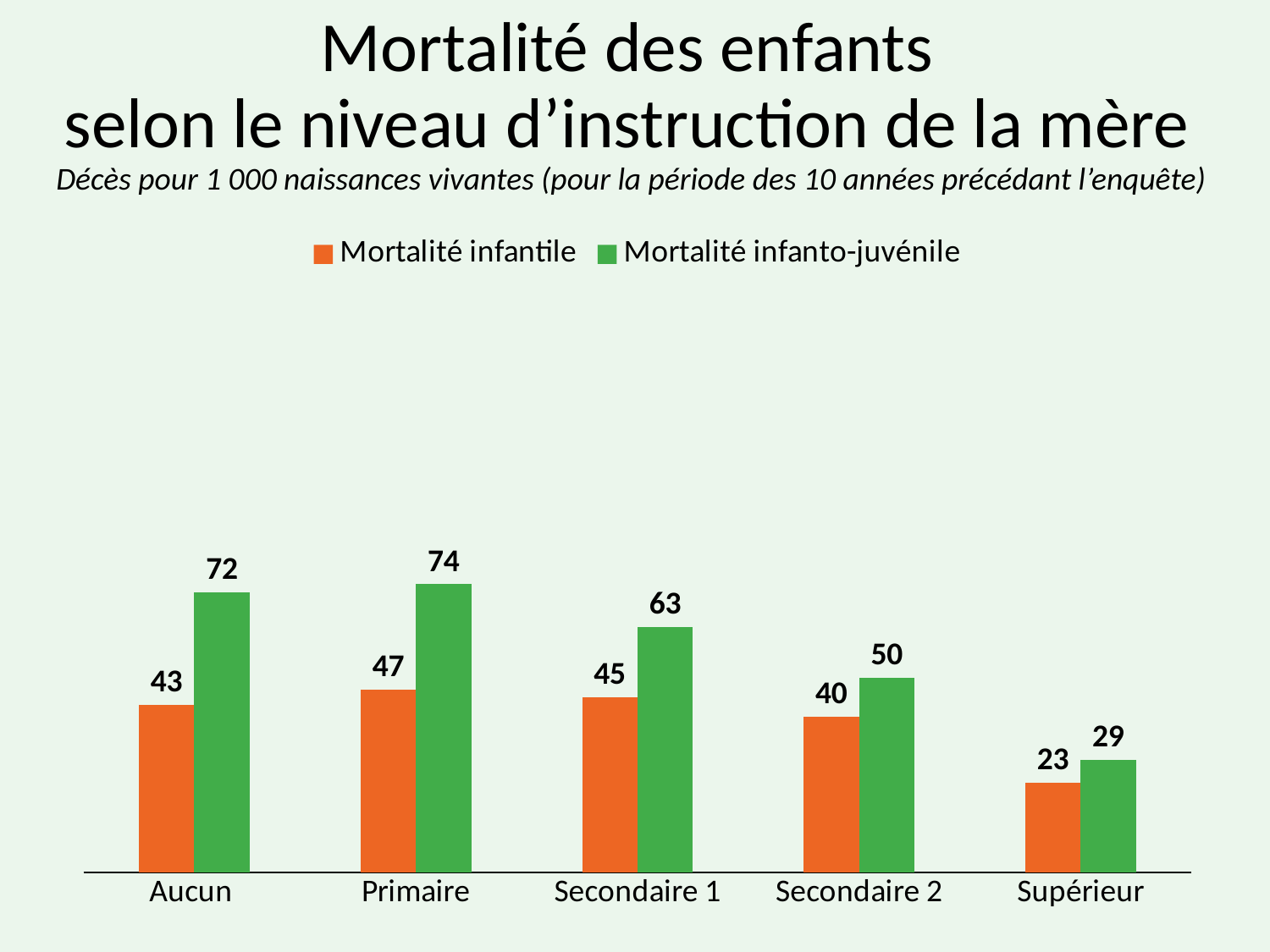

# Mortalité des enfants selon le niveau d’instruction de la mère
Décès pour 1 000 naissances vivantes (pour la période des 10 années précédant l’enquête)

### Chart

| Category | Mortalité infantile | Mortalité infanto-juvénile |
|---|---|---|
| Aucun  | 43.0 | 72.0 |
| Primaire | 47.0 | 74.0 |
| Secondaire 1 | 45.0 | 63.0 |
| Secondaire 2 | 40.0 | 50.0 |
| Supérieur | 23.0 | 29.0 |